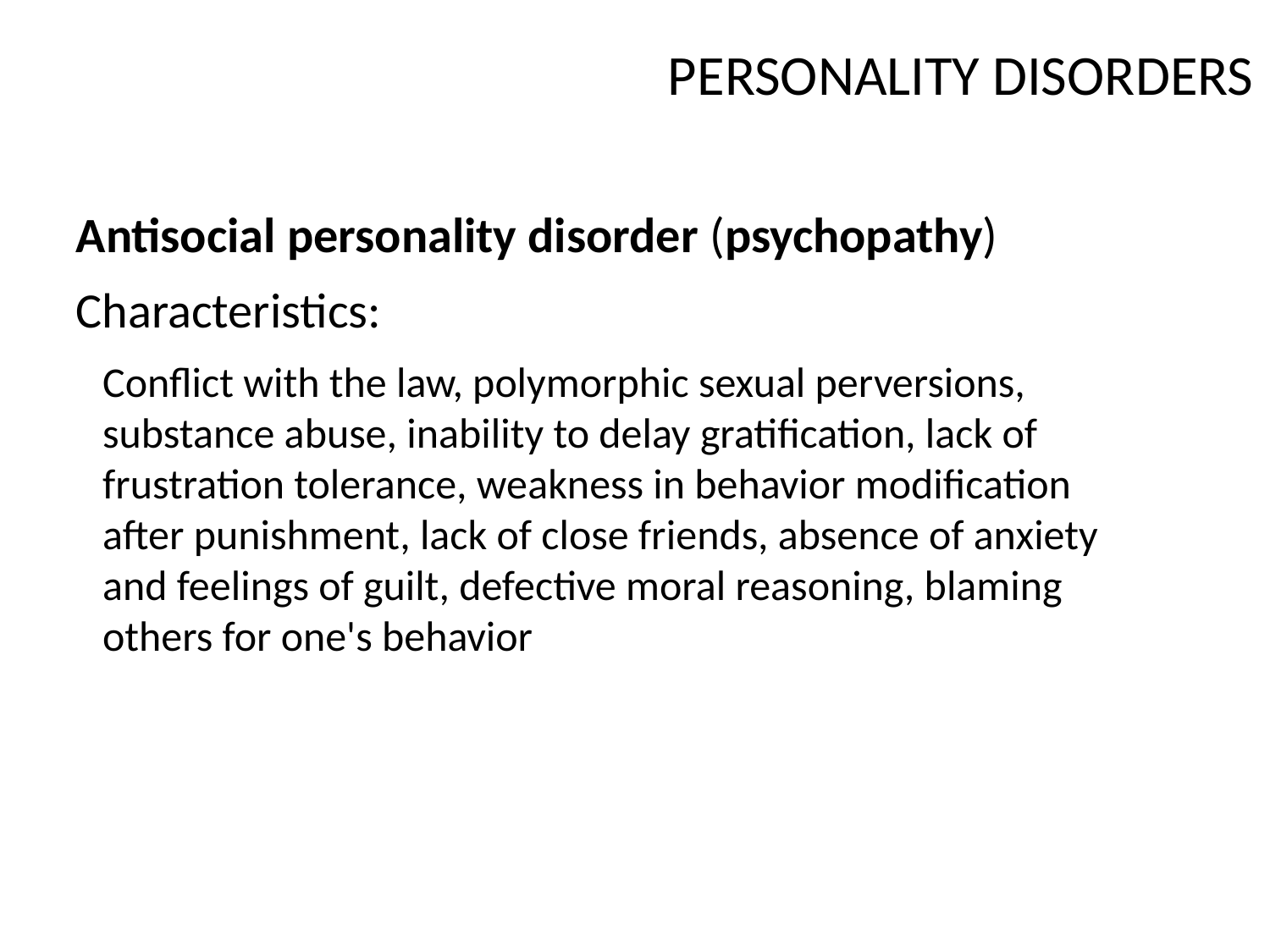

PERSONALITY DISORDERS
#
Antisocial personality disorder (psychopathy)
Characteristics:
Conflict with the law, polymorphic sexual perversions, substance abuse, inability to delay gratification, lack of frustration tolerance, weakness in behavior modification after punishment, lack of close friends, absence of anxiety and feelings of guilt, defective moral reasoning, blaming others for one's behavior